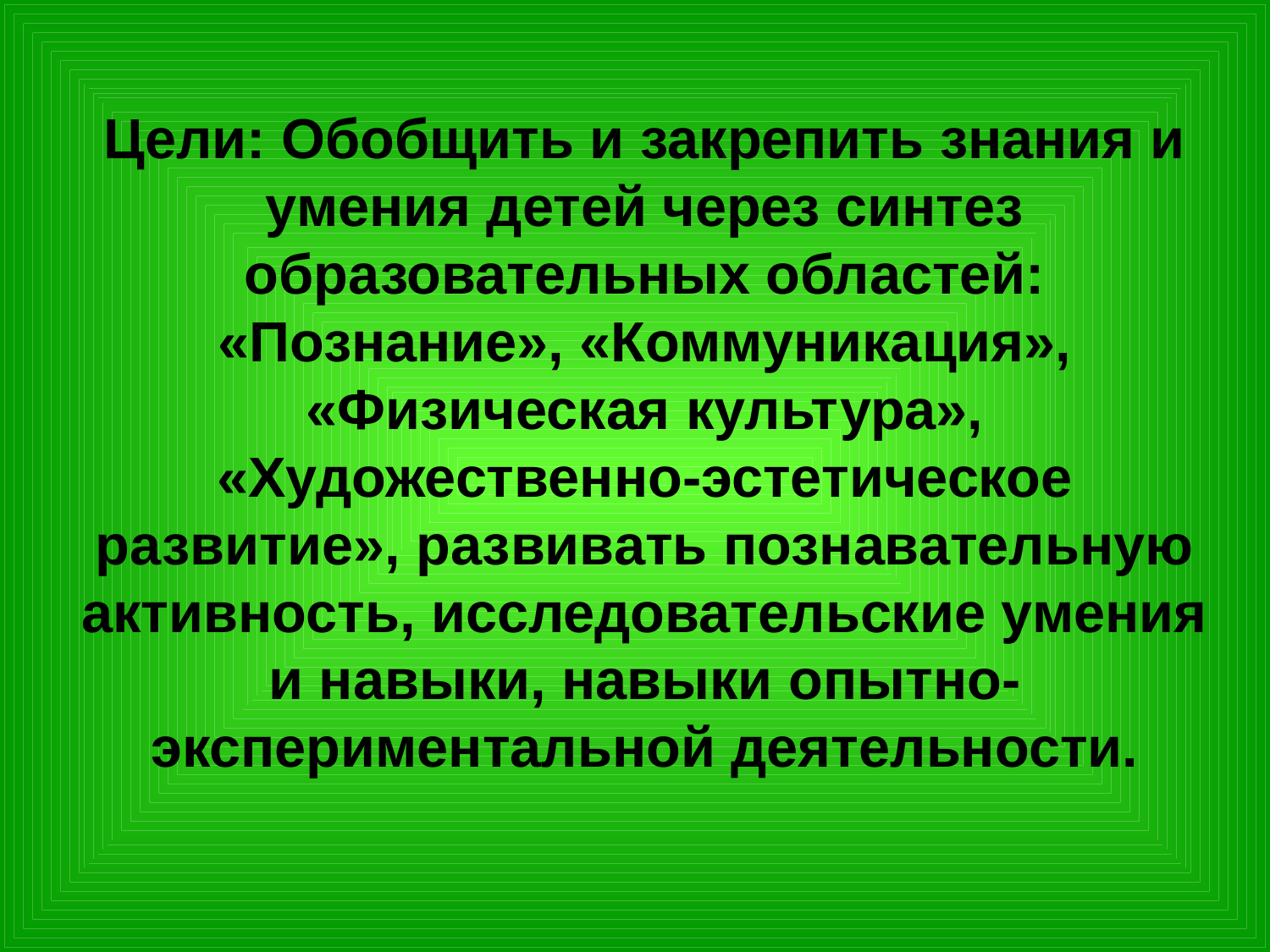

Цели: Обобщить и закрепить знания и умения детей через синтез образовательных областей: «Познание», «Коммуникация», «Физическая культура», «Художественно-эстетическое развитие», развивать познавательную активность, исследовательские умения и навыки, навыки опытно-экспериментальной деятельности.